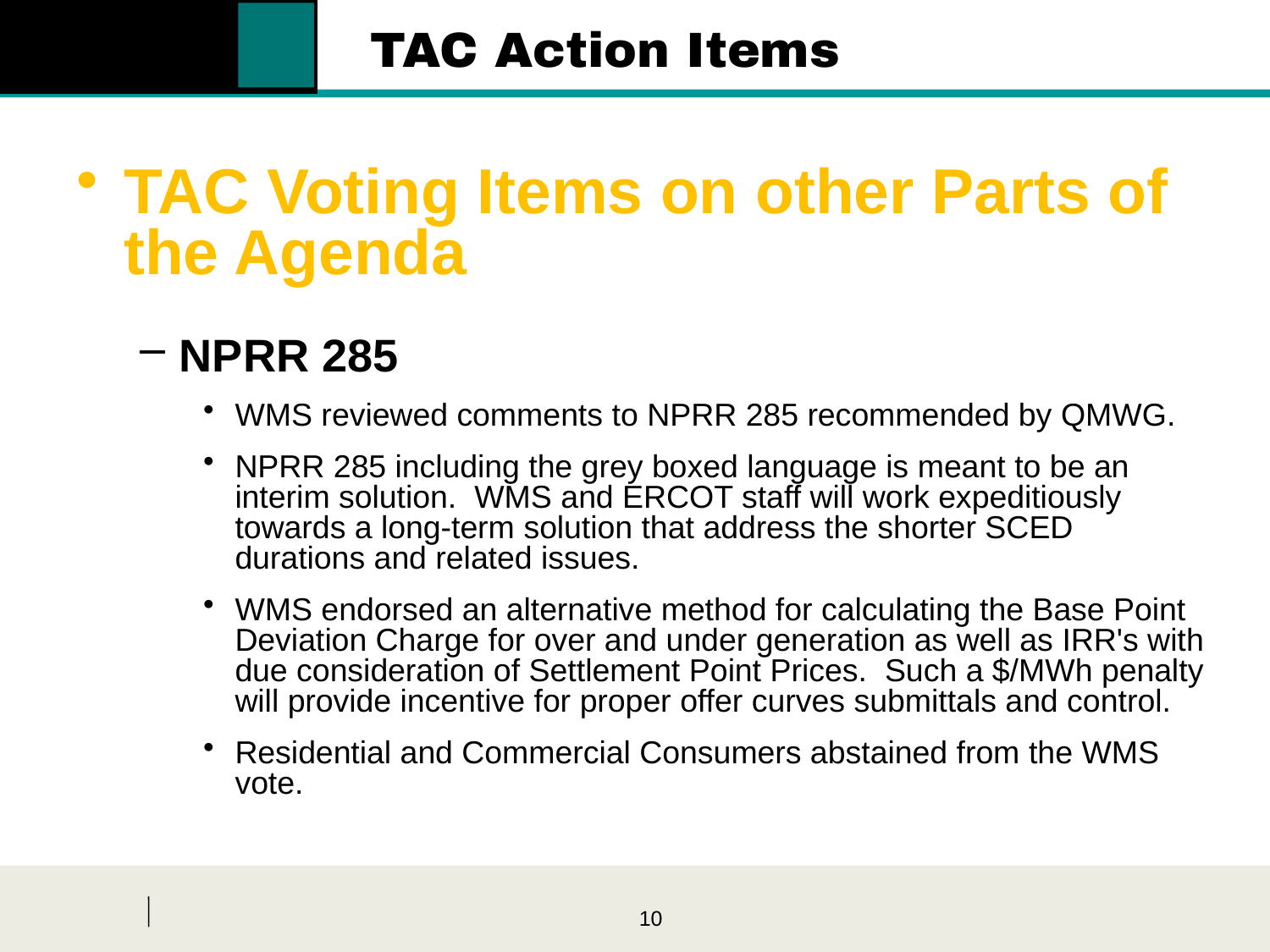

# TAC Action Items
TAC Voting Items on other Parts of the Agenda

NPRR 285
WMS reviewed comments to NPRR 285 recommended by QMWG.
NPRR 285 including the grey boxed language is meant to be an interim solution.  WMS and ERCOT staff will work expeditiously towards a long-term solution that address the shorter SCED durations and related issues.
WMS endorsed an alternative method for calculating the Base Point Deviation Charge for over and under generation as well as IRR's with due consideration of Settlement Point Prices.  Such a $/MWh penalty will provide incentive for proper offer curves submittals and control.
Residential and Commercial Consumers abstained from the WMS vote.